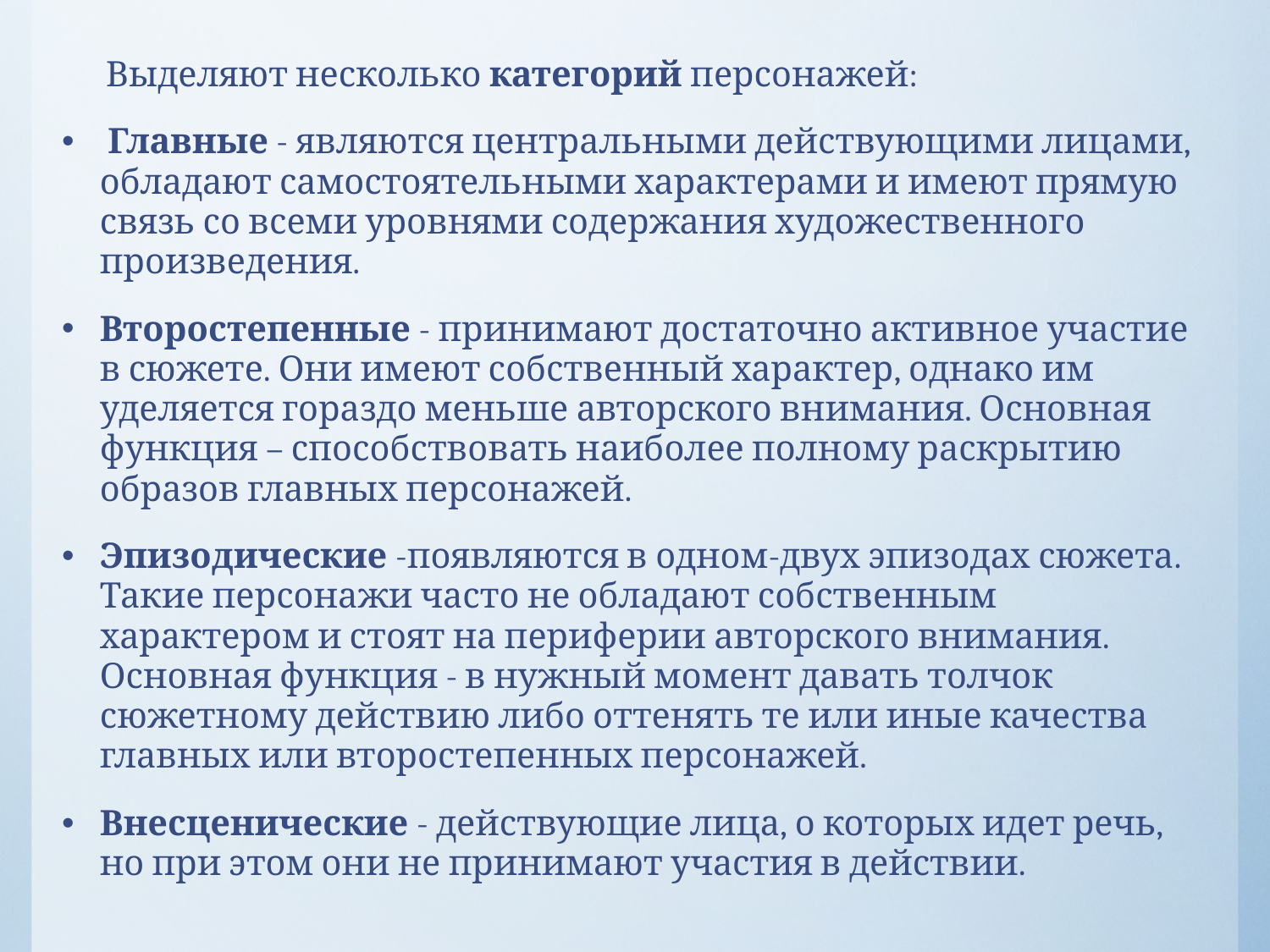

Выделяют несколько категорий персонажей:
 Главные - являются центральными действующими лицами, обладают самостоятельными характерами и имеют прямую связь со всеми уровнями содержания художественного произведения.
Второстепенные - принимают достаточно активное участие в сюжете. Они имеют собственный характер, однако им уделяется гораздо меньше авторского внимания. Основная функция – способствовать наиболее полному раскрытию образов главных персонажей.
Эпизодические -появляются в одном-двух эпизодах сюжета. Такие персонажи часто не обладают собственным характером и стоят на периферии авторского внимания. Основная функция - в нужный момент давать толчок сюжетному действию либо оттенять те или иные качества главных или второстепенных персонажей.
Внесценические - действующие лица, о которых идет речь, но при этом они не принимают участия в действии.